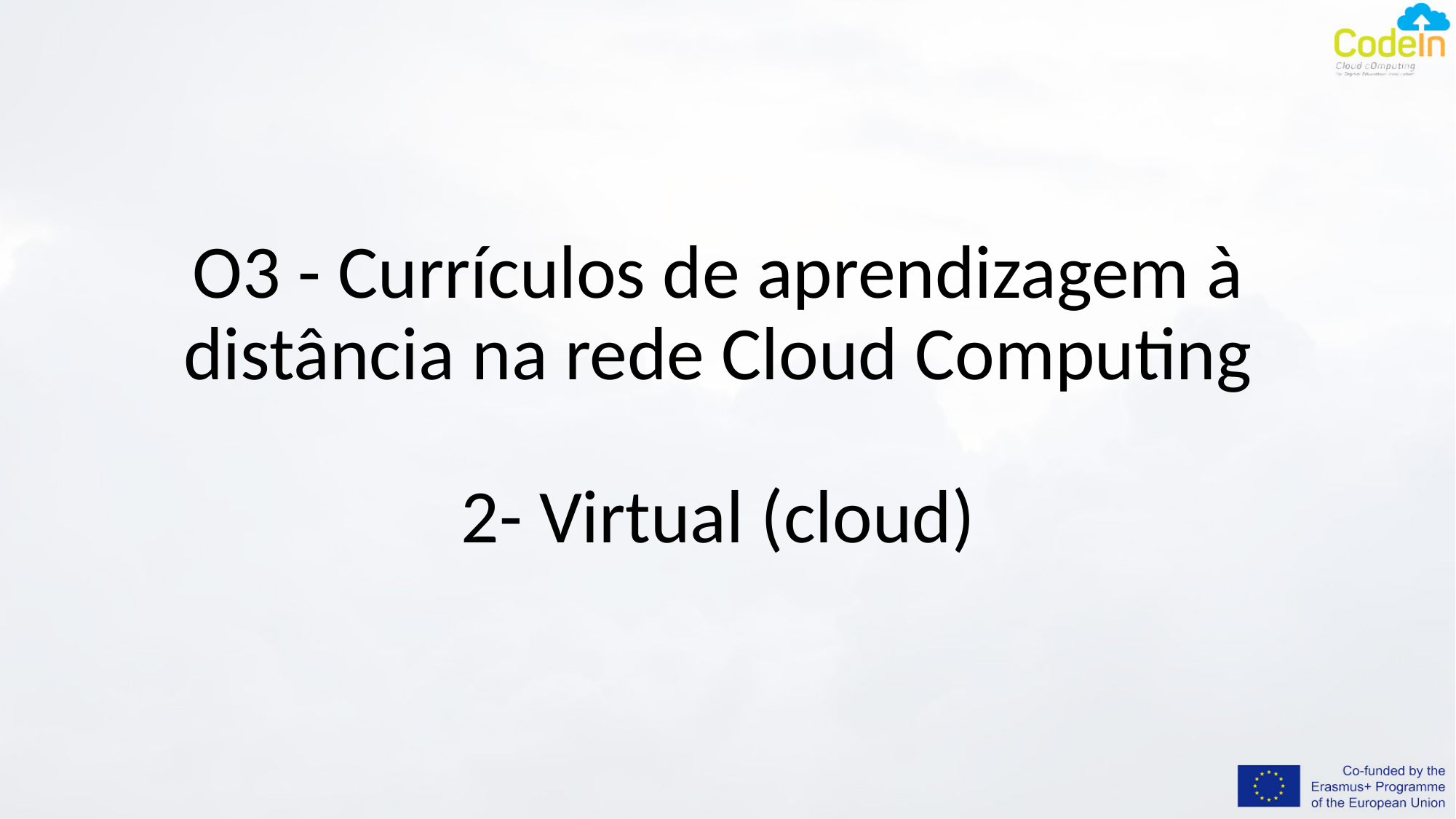

# O3 - Currículos de aprendizagem à distância na rede Cloud Computing 2- Virtual (cloud)